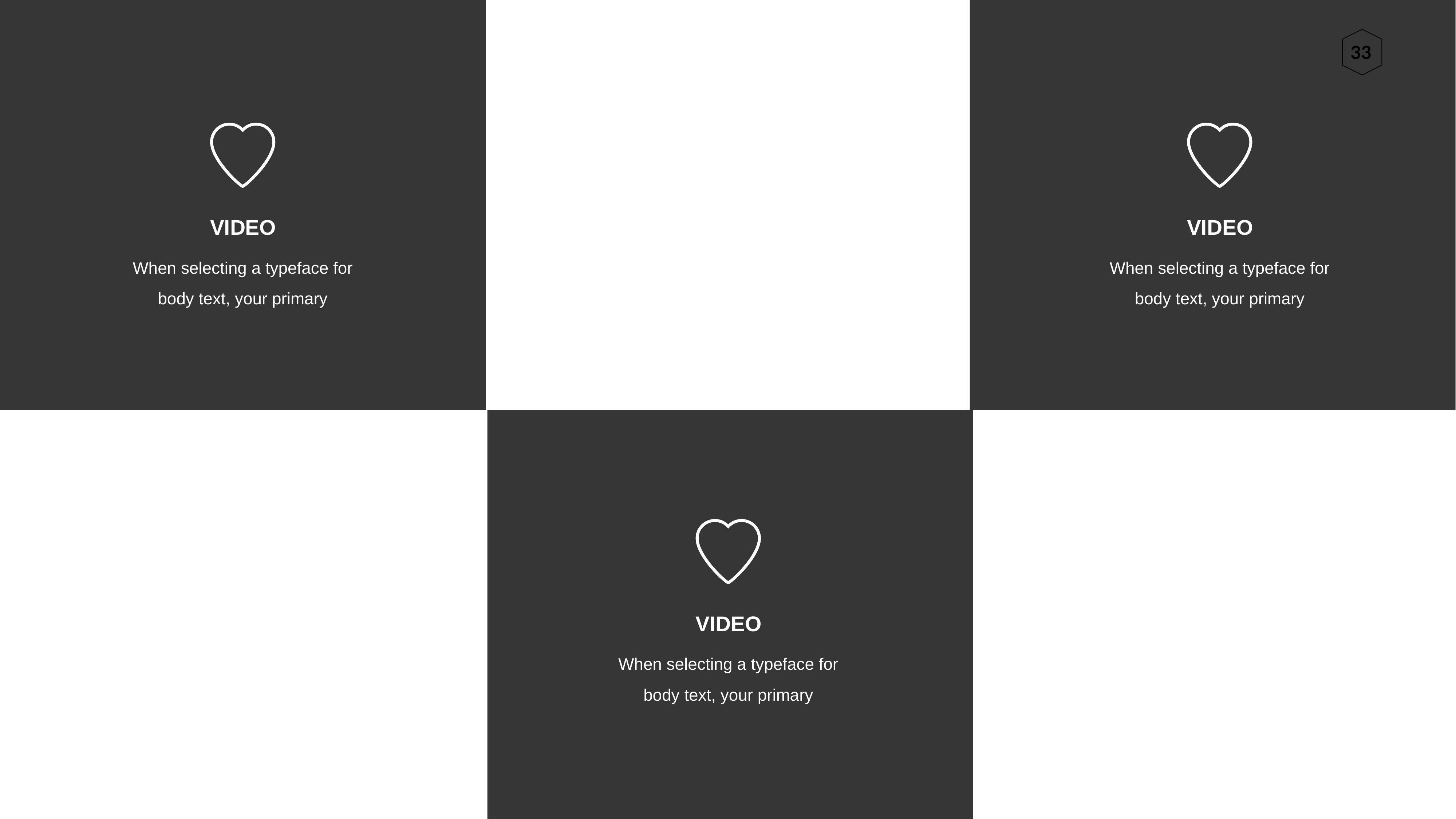

VIDEO
VIDEO
When selecting a typeface for body text, your primary
When selecting a typeface for body text, your primary

VIDEO
When selecting a typeface for body text, your primary